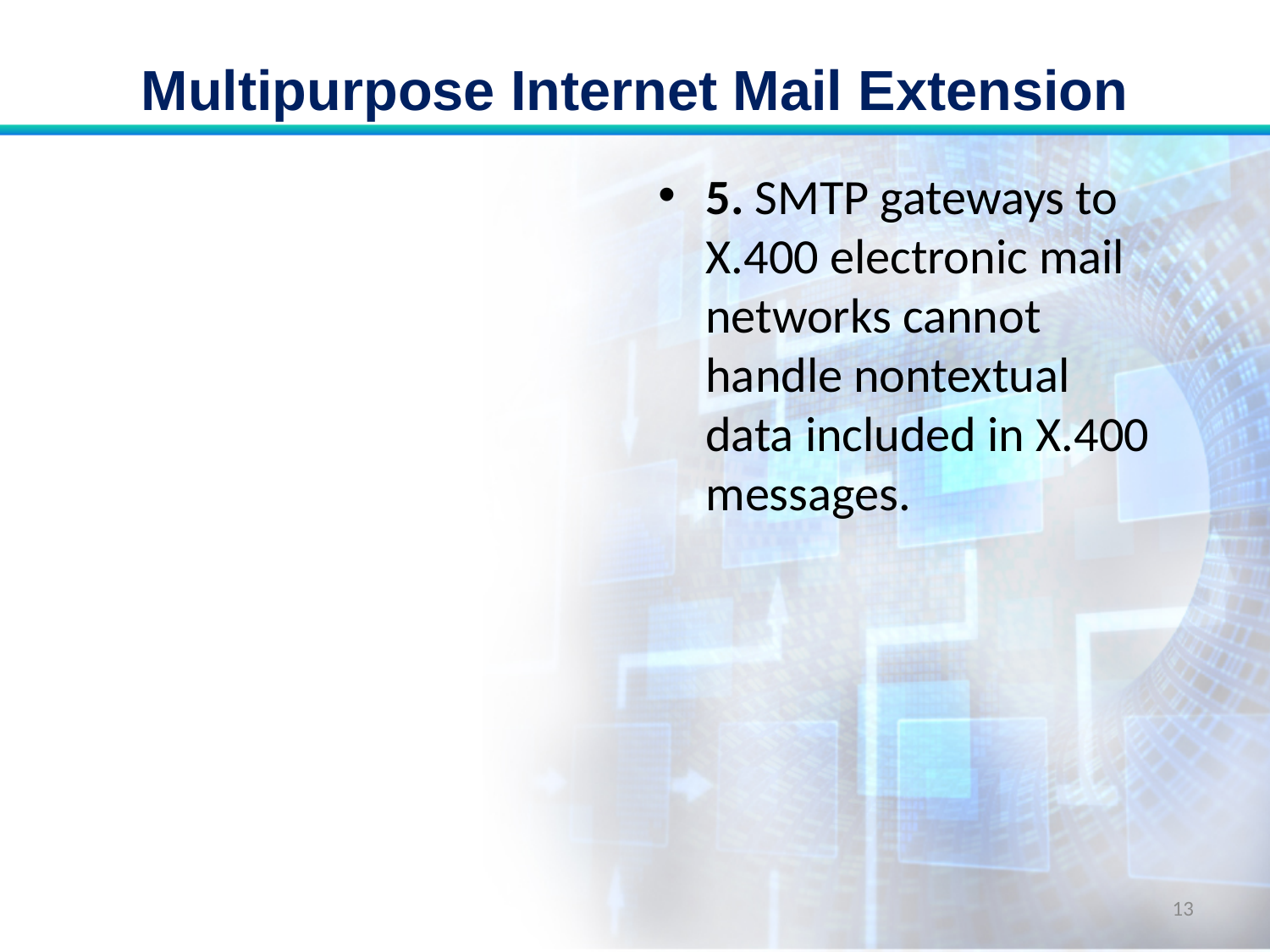

# Multipurpose Internet Mail Extension
5. SMTP gateways to X.400 electronic mail networks cannot handle nontextual data included in X.400 messages.

13